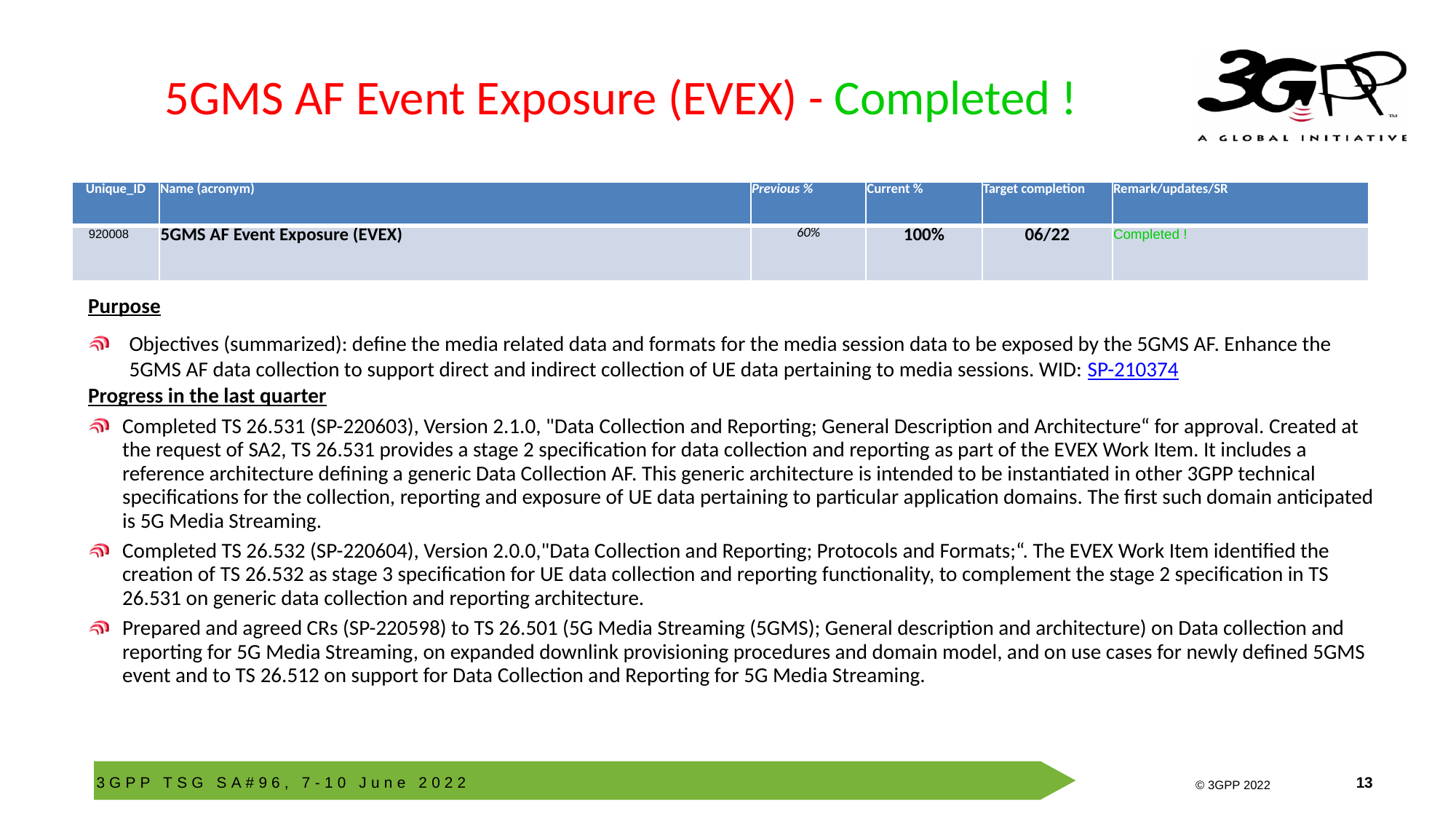

# 5GMS AF Event Exposure (EVEX) - Completed !
| Unique\_ID | Name (acronym) | Previous % | Current % | Target completion | Remark/updates/SR |
| --- | --- | --- | --- | --- | --- |
| 920008 | 5GMS AF Event Exposure (EVEX) | 60% | 100% | 06/22 | Completed ! |
Purpose
Objectives (summarized): define the media related data and formats for the media session data to be exposed by the 5GMS AF. Enhance the 5GMS AF data collection to support direct and indirect collection of UE data pertaining to media sessions. WID: SP-210374
Progress in the last quarter
Completed TS 26.531 (SP-220603), Version 2.1.0, "Data Collection and Reporting; General Description and Architecture“ for approval. Created at the request of SA2, TS 26.531 provides a stage 2 specification for data collection and reporting as part of the EVEX Work Item. It includes a reference architecture defining a generic Data Collection AF. This generic architecture is intended to be instantiated in other 3GPP technical specifications for the collection, reporting and exposure of UE data pertaining to particular application domains. The first such domain anticipated is 5G Media Streaming.
Completed TS 26.532 (SP-220604), Version 2.0.0,"Data Collection and Reporting; Protocols and Formats;“. The EVEX Work Item identified the creation of TS 26.532 as stage 3 specification for UE data collection and reporting functionality, to complement the stage 2 specification in TS 26.531 on generic data collection and reporting architecture.
Prepared and agreed CRs (SP-220598) to TS 26.501 (5G Media Streaming (5GMS); General description and architecture) on Data collection and reporting for 5G Media Streaming, on expanded downlink provisioning procedures and domain model, and on use cases for newly defined 5GMS event and to TS 26.512 on support for Data Collection and Reporting for 5G Media Streaming.